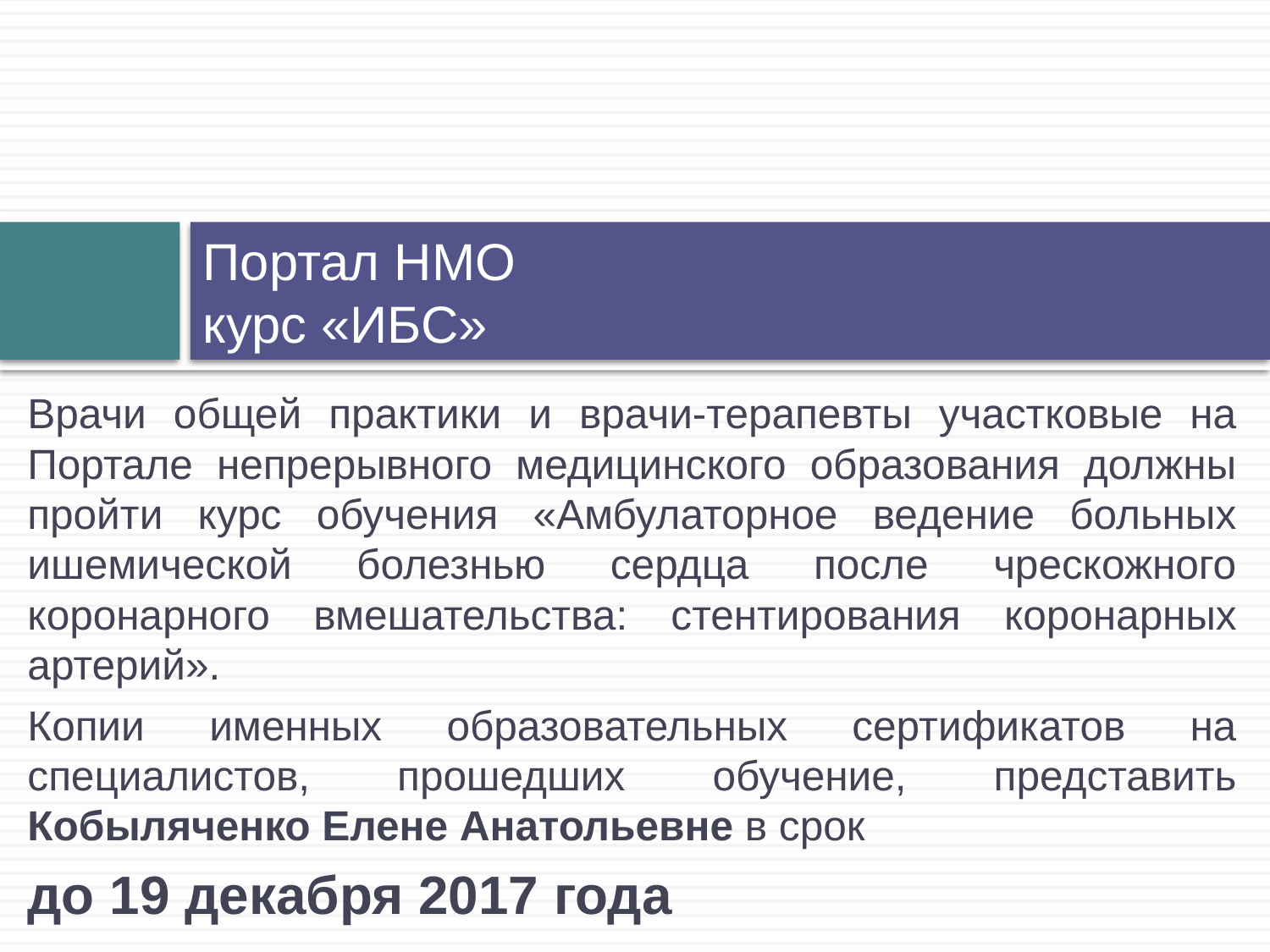

# Портал НМО курс «ИБС»
Врачи общей практики и врачи-терапевты участковые на Портале непрерывного медицинского образования должны пройти курс обучения «Амбулаторное ведение больных ишемической болезнью сердца после чрескожного коронарного вмешательства: стентирования коронарных артерий».
Копии именных образовательных сертификатов на специалистов, прошедших обучение, представить Кобыляченко Елене Анатольевне в срок
до 19 декабря 2017 года